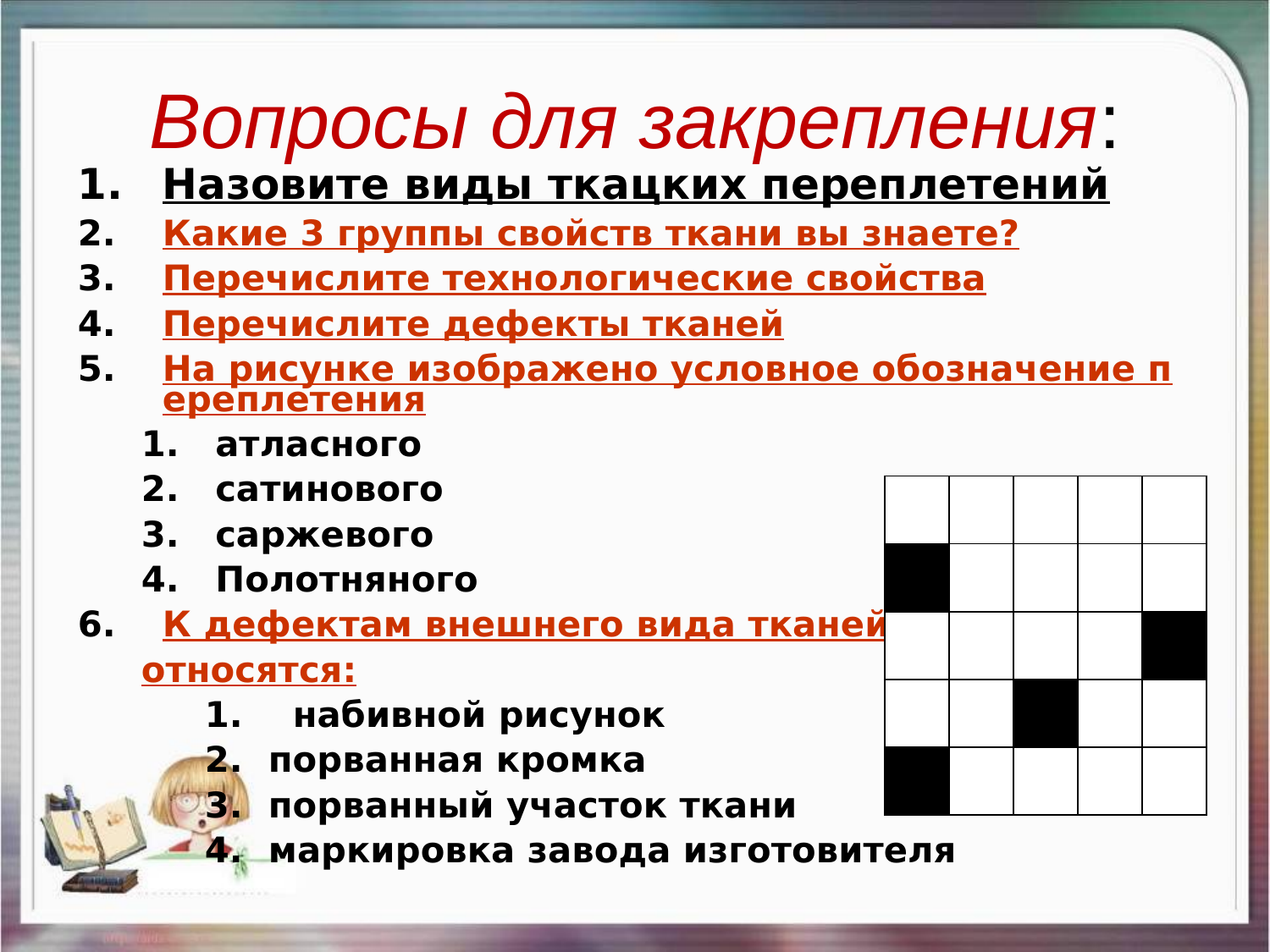

# Вопросы для закрепления:
Назовите виды ткацких переплетений
Какие 3 группы свойств ткани вы знаете?
Перечислите технологические свойства
Перечислите дефекты тканей
На рисунке изображено условное обозначение переплетения
атласного
сатинового
саржевого
Полотняного
К дефектам внешнего вида тканей
относятся:
  набивной рисунок
порванная кромка
порванный участок ткани
маркировка завода изготовителя
|  |  |  |  |  |
| --- | --- | --- | --- | --- |
|  |  |  |  |  |
|  |  |  |  |  |
|  |  |  |  |  |
|  |  |  |  |  |